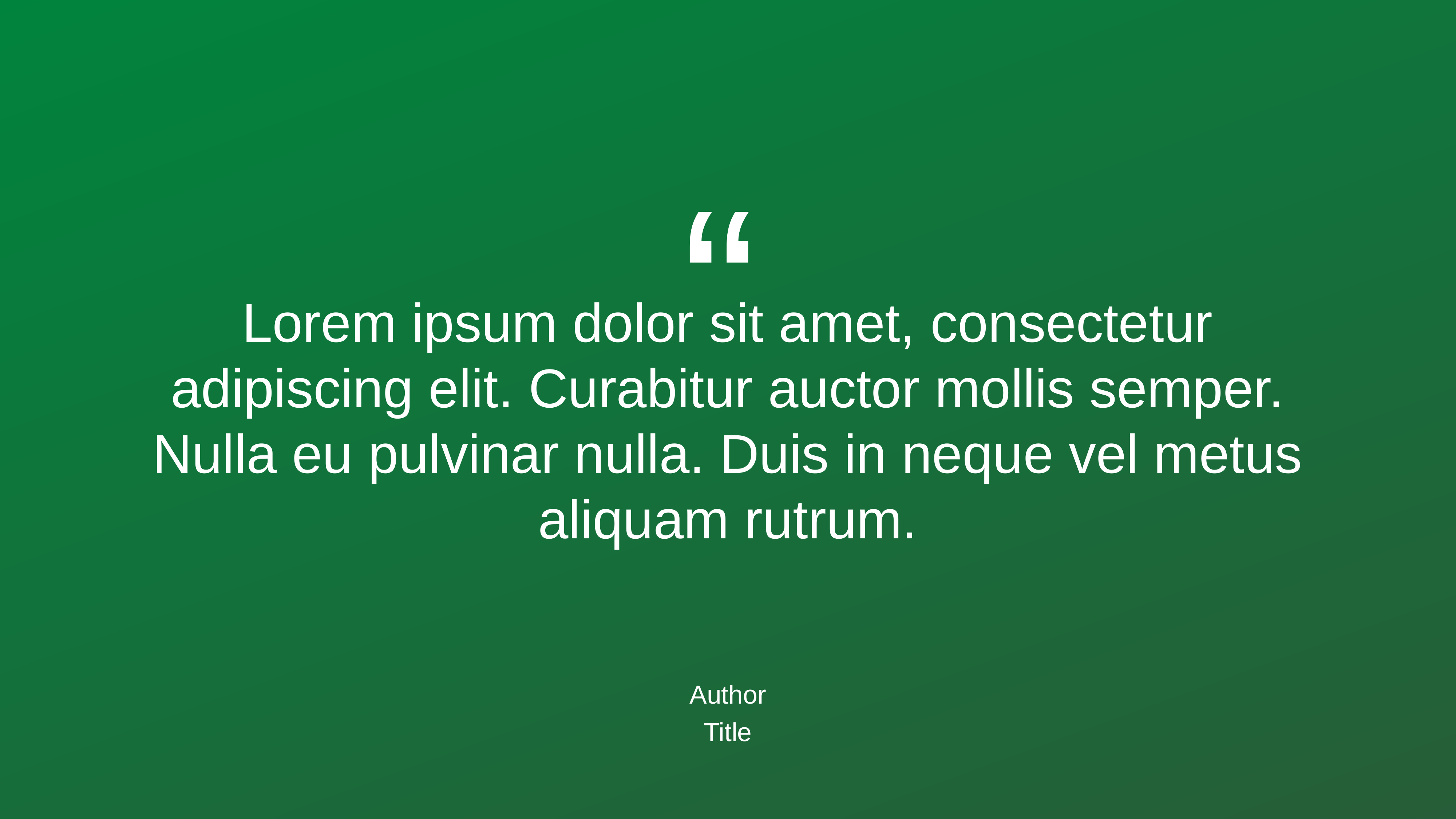

“
Lorem ipsum dolor sit amet, consectetur adipiscing elit. Curabitur auctor mollis semper. Nulla eu pulvinar nulla. Duis in neque vel metus aliquam rutrum.
Author
Title